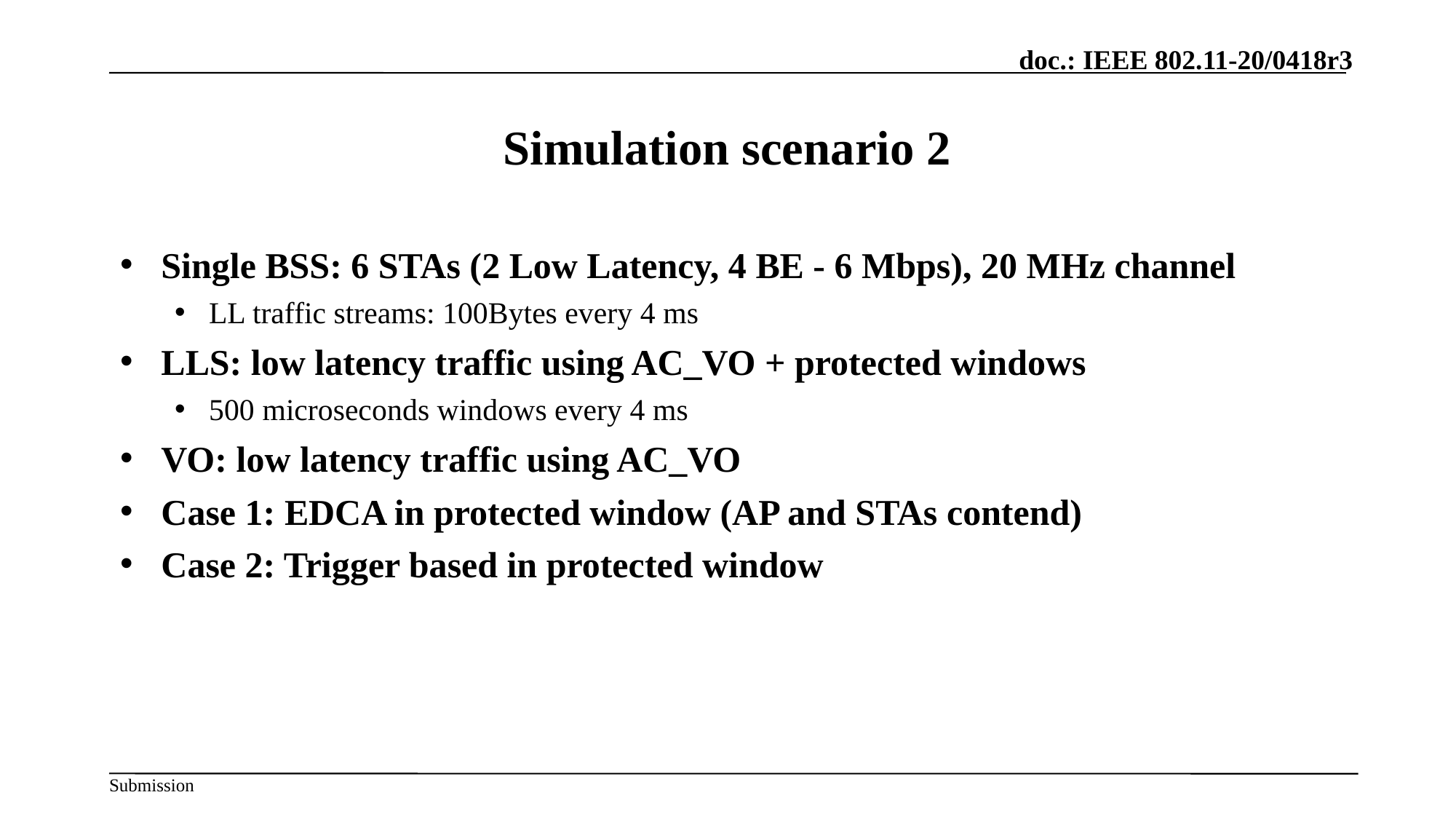

# Simulation scenario 2
Single BSS: 6 STAs (2 Low Latency, 4 BE - 6 Mbps), 20 MHz channel
LL traffic streams: 100Bytes every 4 ms
LLS: low latency traffic using AC_VO + protected windows
500 microseconds windows every 4 ms
VO: low latency traffic using AC_VO
Case 1: EDCA in protected window (AP and STAs contend)
Case 2: Trigger based in protected window